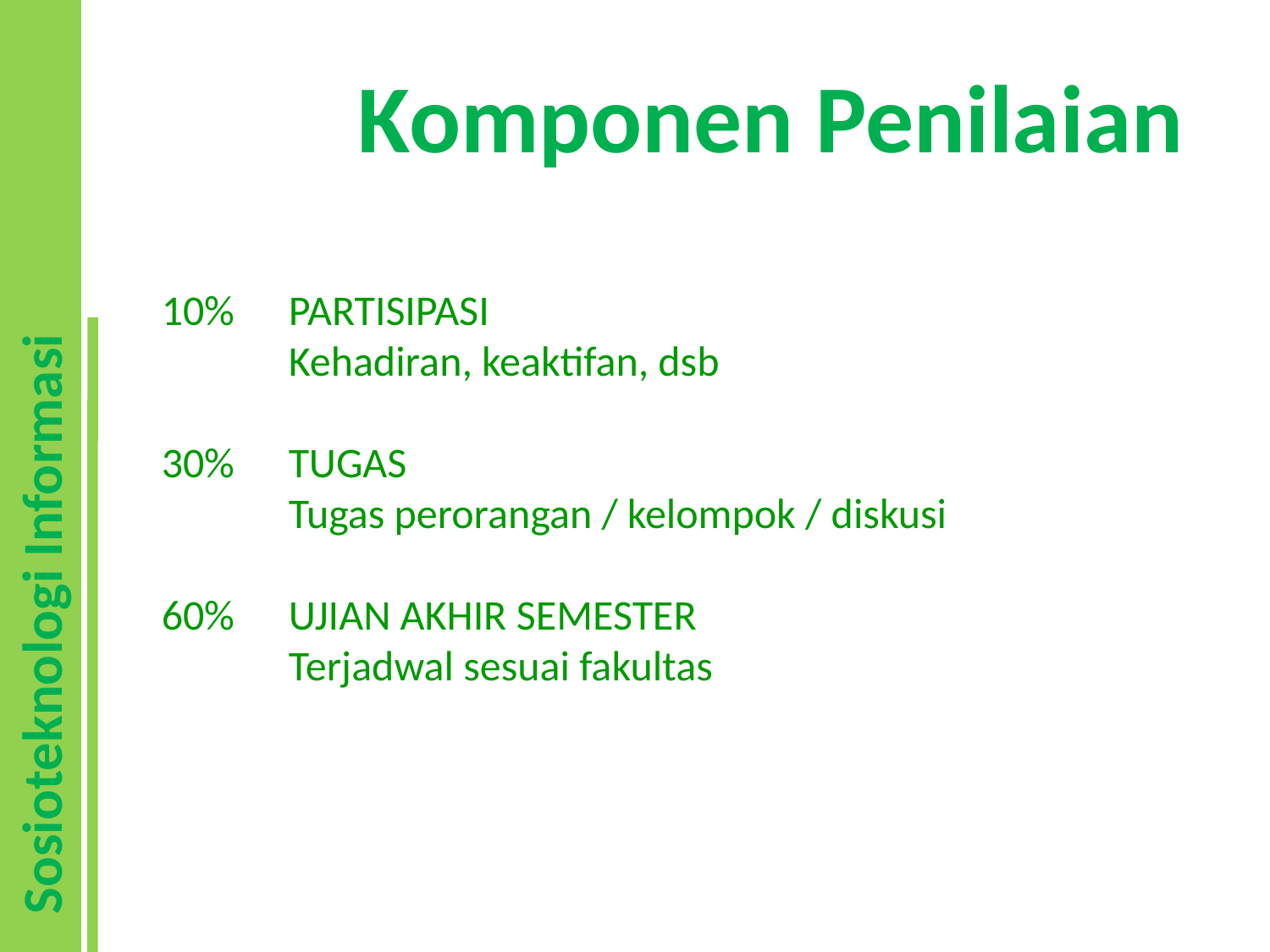

# Komponen Penilaian
10%	PARTISIPASI
	Kehadiran, keaktifan, dsb

30% 	TUGAS
	Tugas perorangan / kelompok / diskusi

60%	UJIAN AKHIR SEMESTER
	Terjadwal sesuai fakultas